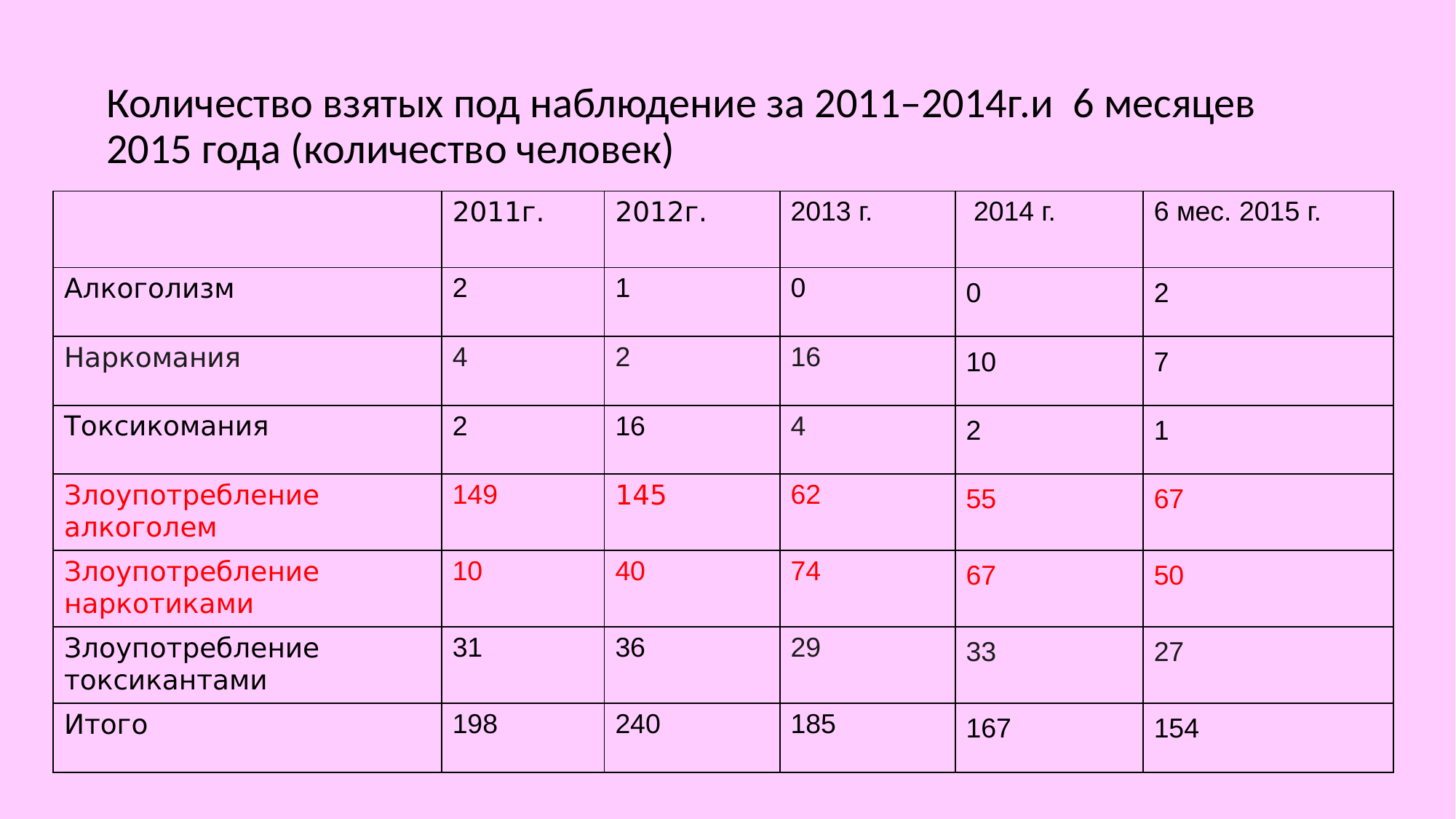

# Количество взятых под наблюдение за 2011–2014г.и  6 месяцев 2015 года (количество человек)
|  | 2011г. | 2012г. | 2013 г. | 2014 г. | 6 мес. 2015 г. |
| --- | --- | --- | --- | --- | --- |
| Алкоголизм | 2 | 1 | 0 | 0 | 2 |
| Наркомания | 4 | 2 | 16 | 10 | 7 |
| Токсикомания | 2 | 16 | 4 | 2 | 1 |
| Злоупотребление алкоголем | 149 | 145 | 62 | 55 | 67 |
| Злоупотребление наркотиками | 10 | 40 | 74 | 67 | 50 |
| Злоупотребление токсикантами | 31 | 36 | 29 | 33 | 27 |
| Итого | 198 | 240 | 185 | 167 | 154 |